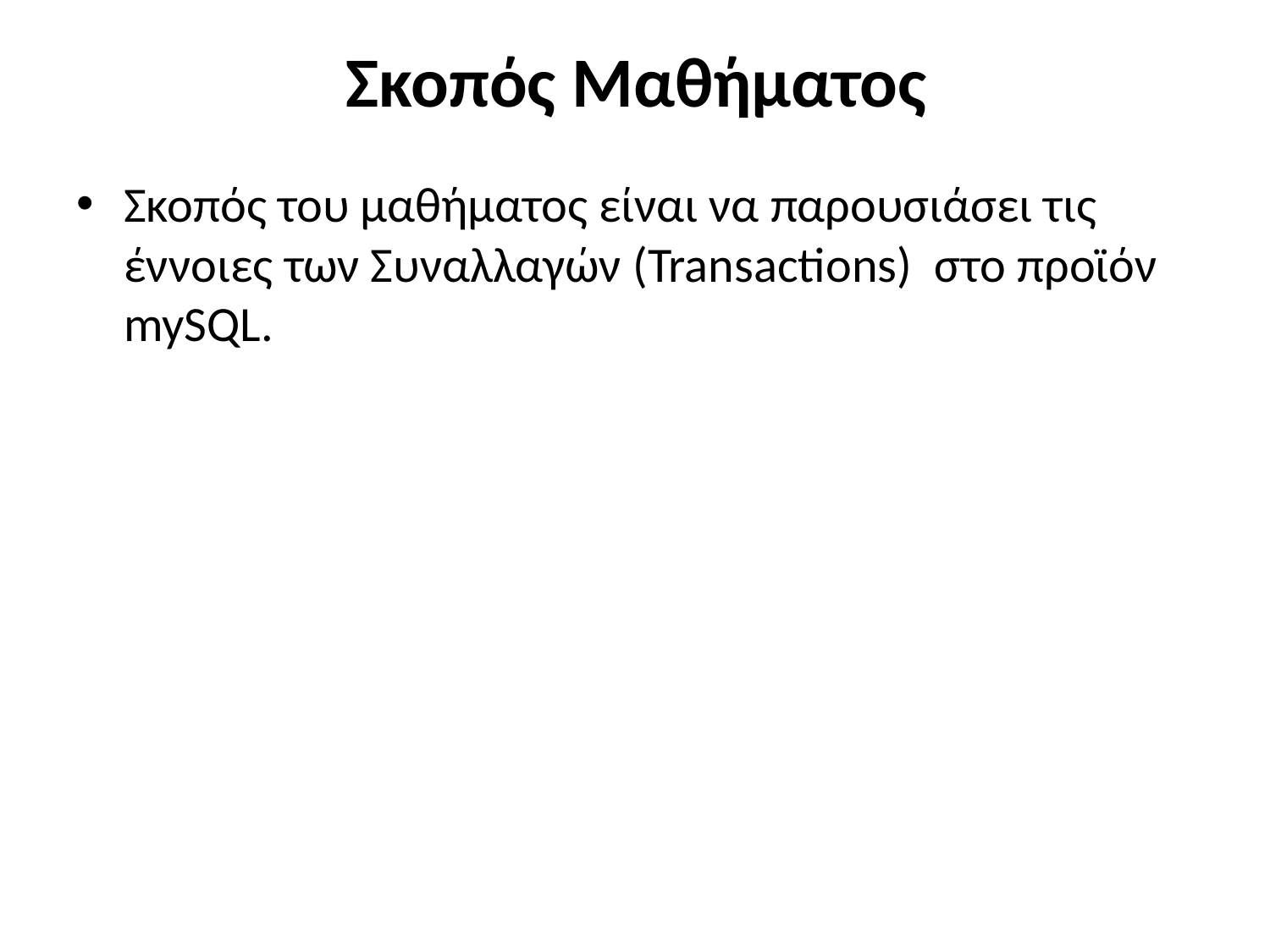

# Σκοπός Μαθήματος
Σκοπός του μαθήματος είναι να παρουσιάσει τις έννοιες των Συναλλαγών (Transactions)  στο προϊόν mySQL.